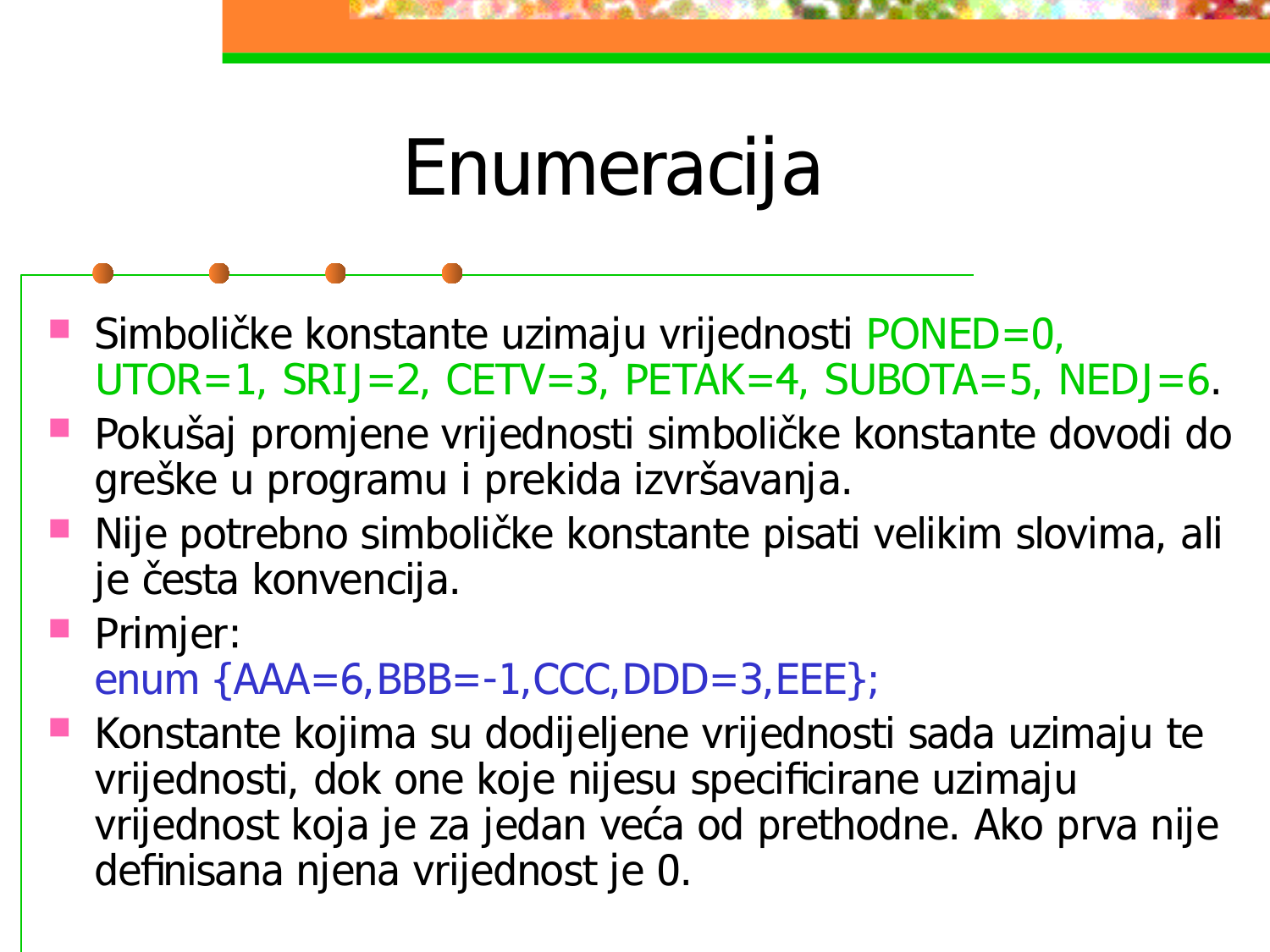

# Enumeracija
Simboličke konstante uzimaju vrijednosti PONED=0, UTOR=1, SRIJ=2, CETV=3, PETAK=4, SUBOTA=5, NEDJ=6.
Pokušaj promjene vrijednosti simboličke konstante dovodi do greške u programu i prekida izvršavanja.
Nije potrebno simboličke konstante pisati velikim slovima, ali je česta konvencija.
Primjer:
enum {AAA=6,BBB=-1,CCC,DDD=3,EEE};
Konstante kojima su dodijeljene vrijednosti sada uzimaju te vrijednosti, dok one koje nijesu specificirane uzimaju vrijednost koja je za jedan veća od prethodne. Ako prva nije definisana njena vrijednost je 0.